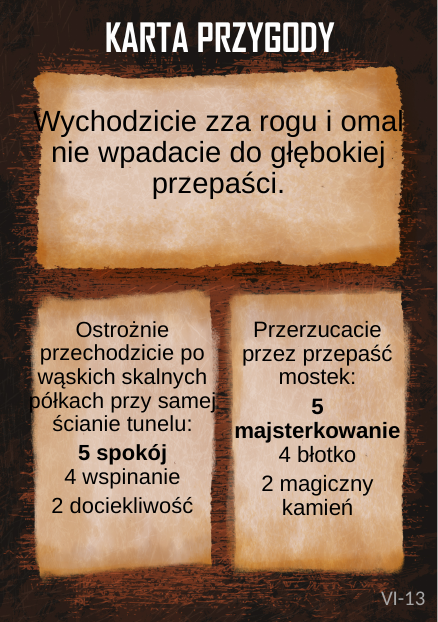

# Wychodzicie zza rogu i omal nie wpadacie do głębokiej przepaści.
Ostrożnie przechodzicie po wąskich skalnych półkach przy samej ścianie tunelu:
5 spokój
4 wspinanie
2 dociekliwość
Przerzucacie przez przepaść mostek:
5 majsterkowanie
4 błotko
2 magiczny kamień
VI-13